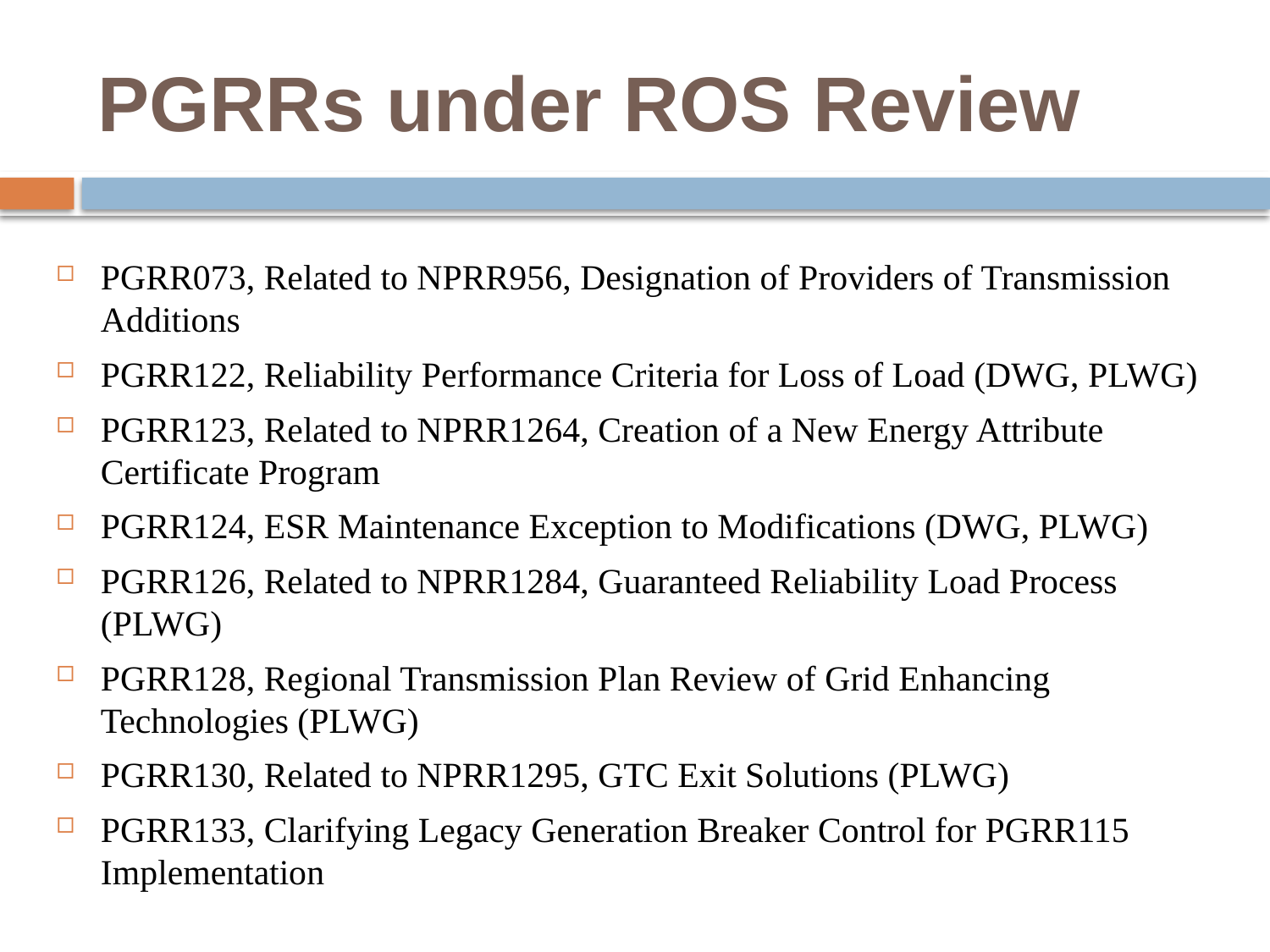

# PGRRs under ROS Review
PGRR073, Related to NPRR956, Designation of Providers of Transmission Additions
PGRR122, Reliability Performance Criteria for Loss of Load (DWG, PLWG)
PGRR123, Related to NPRR1264, Creation of a New Energy Attribute Certificate Program
PGRR124, ESR Maintenance Exception to Modifications (DWG, PLWG)
PGRR126, Related to NPRR1284, Guaranteed Reliability Load Process (PLWG)
PGRR128, Regional Transmission Plan Review of Grid Enhancing Technologies (PLWG)
PGRR130, Related to NPRR1295, GTC Exit Solutions (PLWG)
PGRR133, Clarifying Legacy Generation Breaker Control for PGRR115 Implementation